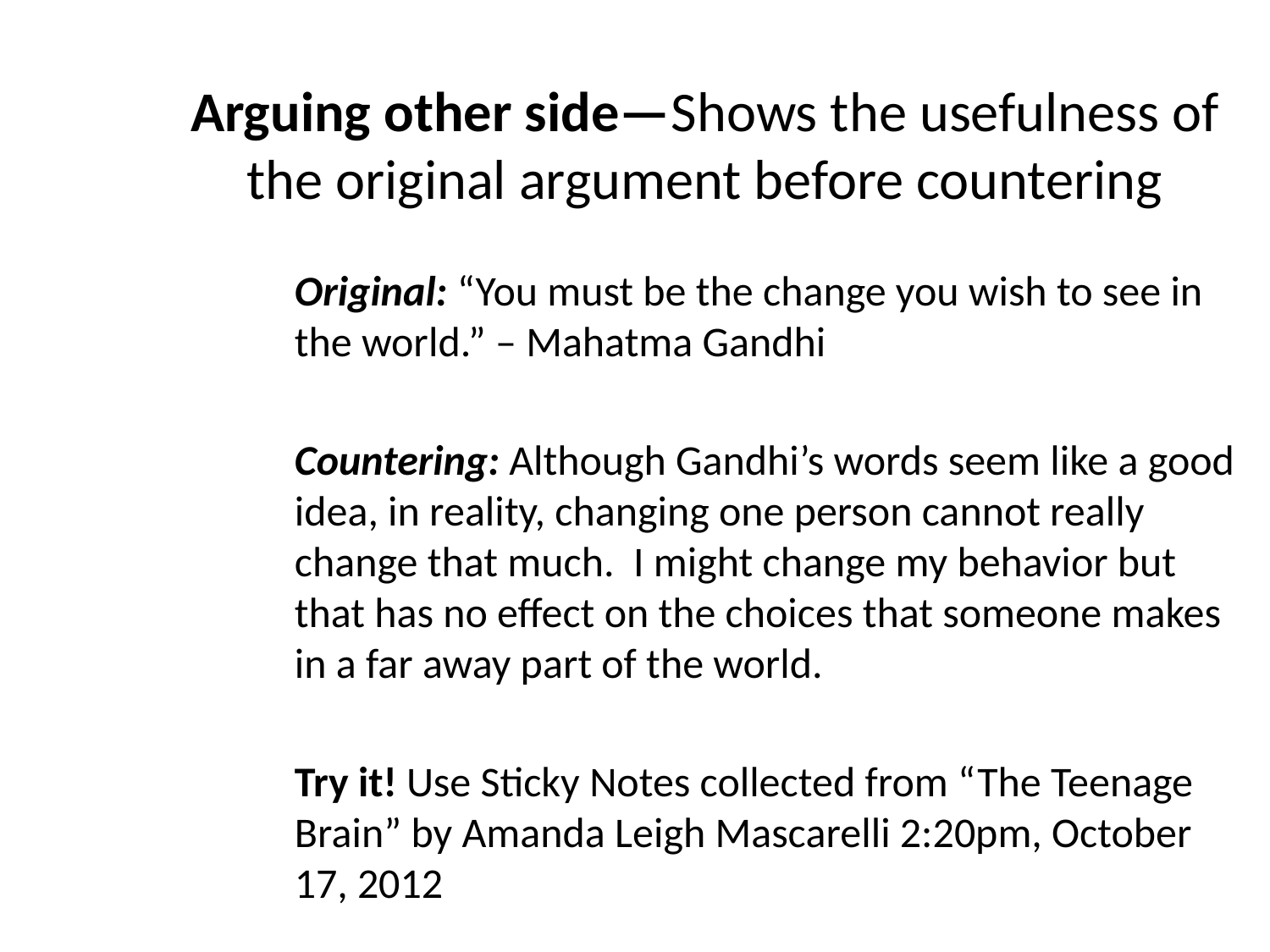

# Arguing other side—Shows the usefulness of the original argument before countering
Original: “You must be the change you wish to see in the world.” – Mahatma Gandhi

Countering: Although Gandhi’s words seem like a good idea, in reality, changing one person cannot really change that much.  I might change my behavior but that has no effect on the choices that someone makes in a far away part of the world.

Try it! Use Sticky Notes collected from “The Teenage Brain” by Amanda Leigh Mascarelli 2:20pm, October 17, 2012